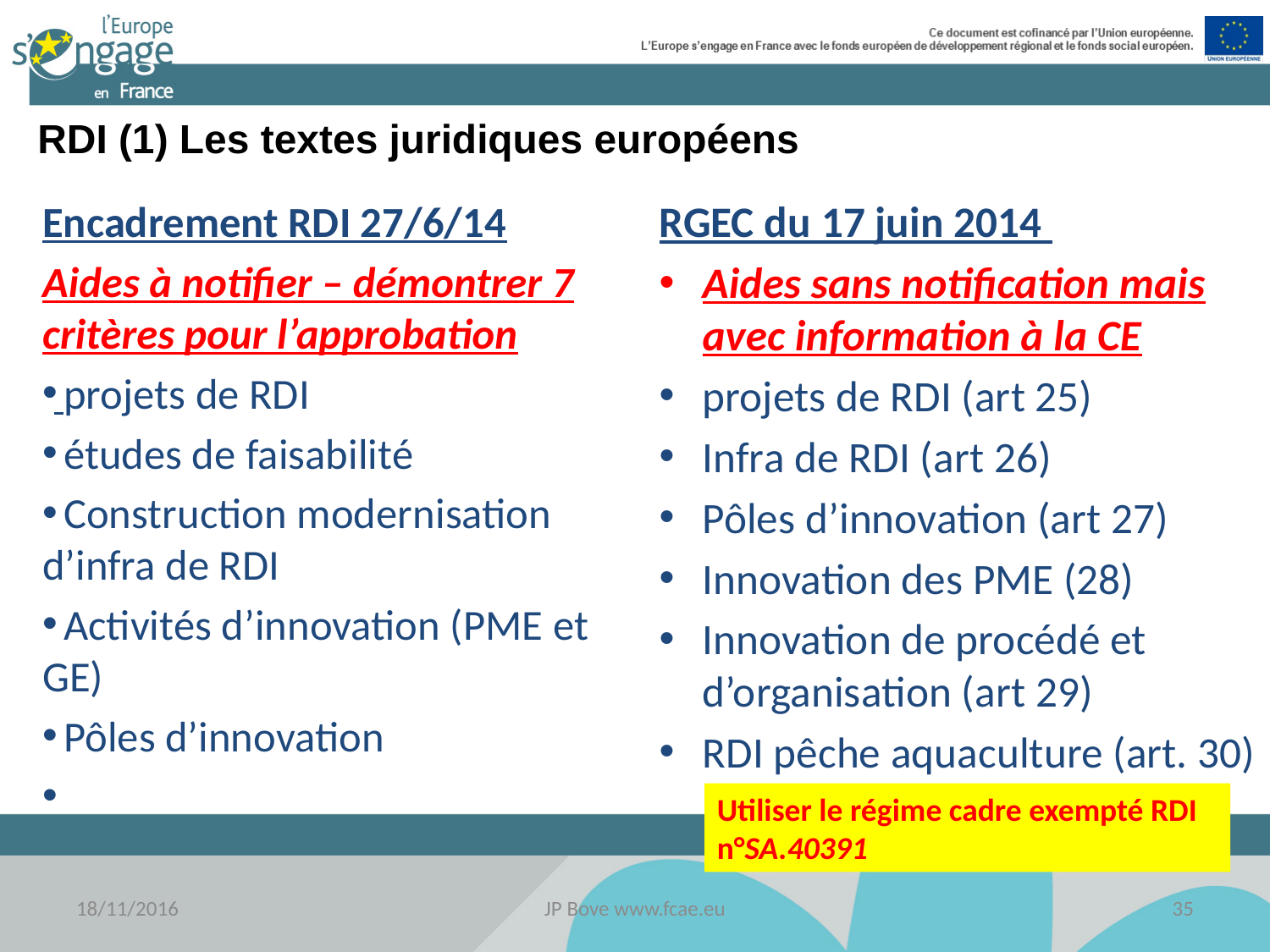

RDI (1) Les textes juridiques européens
RGEC du 17 juin 2014
Aides sans notification mais avec information à la CE
projets de RDI (art 25)
Infra de RDI (art 26)
Pôles d’innovation (art 27)
Innovation des PME (28)
Innovation de procédé et d’organisation (art 29)
RDI pêche aquaculture (art. 30)

Encadrement RDI 27/6/14
Aides à notifier – démontrer 7 critères pour l’approbation
 projets de RDI
 études de faisabilité
 Construction modernisation d’infra de RDI
 Activités d’innovation (PME et GE)
 Pôles d’innovation

Utiliser le régime cadre exempté RDI n°SA.40391
18/11/2016
JP Bove www.fcae.eu
35